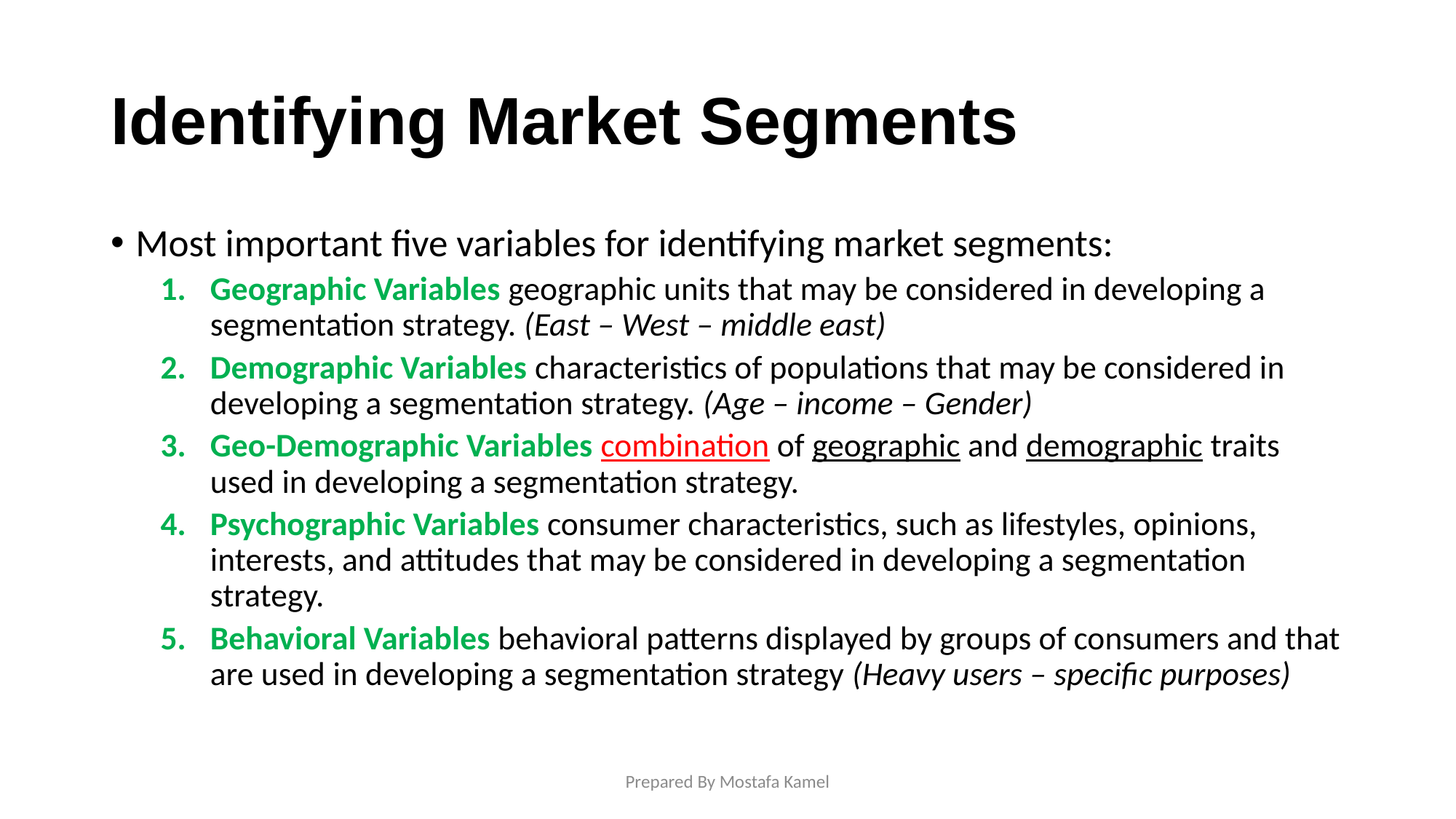

# Identifying Market Segments
Most important five variables for identifying market segments:
Geographic Variables geographic units that may be considered in developing a segmentation strategy. (East – West – middle east)
Demographic Variables characteristics of populations that may be considered in developing a segmentation strategy. (Age – income – Gender)
Geo-Demographic Variables combination of geographic and demographic traits used in developing a segmentation strategy.
Psychographic Variables consumer characteristics, such as lifestyles, opinions, interests, and attitudes that may be considered in developing a segmentation strategy.
Behavioral Variables behavioral patterns displayed by groups of consumers and that are used in developing a segmentation strategy (Heavy users – specific purposes)
Prepared By Mostafa Kamel